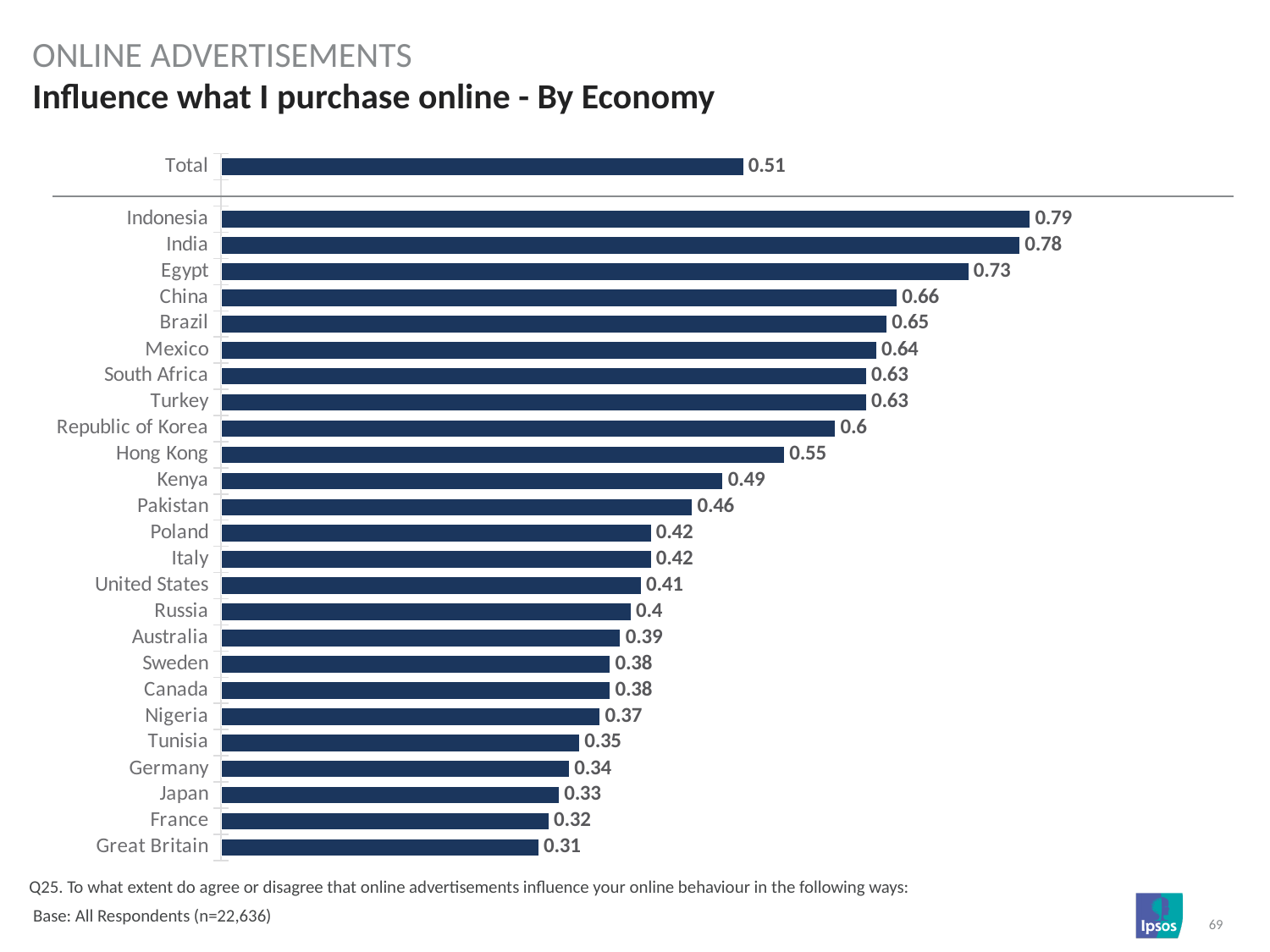

online advertisements
# Influence what I purchase online - By Economy

### Chart

| Category | Column1 |
|---|---|
| Total | 0.51 |
|  | None |
| Indonesia | 0.79 |
| India | 0.78 |
| Egypt | 0.73 |
| China | 0.66 |
| Brazil | 0.65 |
| Mexico | 0.64 |
| South Africa | 0.63 |
| Turkey | 0.63 |
| Republic of Korea | 0.6 |
| Hong Kong | 0.55 |
| Kenya | 0.49 |
| Pakistan | 0.46 |
| Poland | 0.42 |
| Italy | 0.42 |
| United States | 0.41 |
| Russia | 0.4 |
| Australia | 0.39 |
| Sweden | 0.38 |
| Canada | 0.38 |
| Nigeria | 0.37 |
| Tunisia | 0.35 |
| Germany | 0.34 |
| Japan | 0.33 |
| France | 0.32 |
| Great Britain | 0.31 |
Q25. To what extent do agree or disagree that online advertisements influence your online behaviour in the following ways:
 Base: All Respondents (n=22,636)